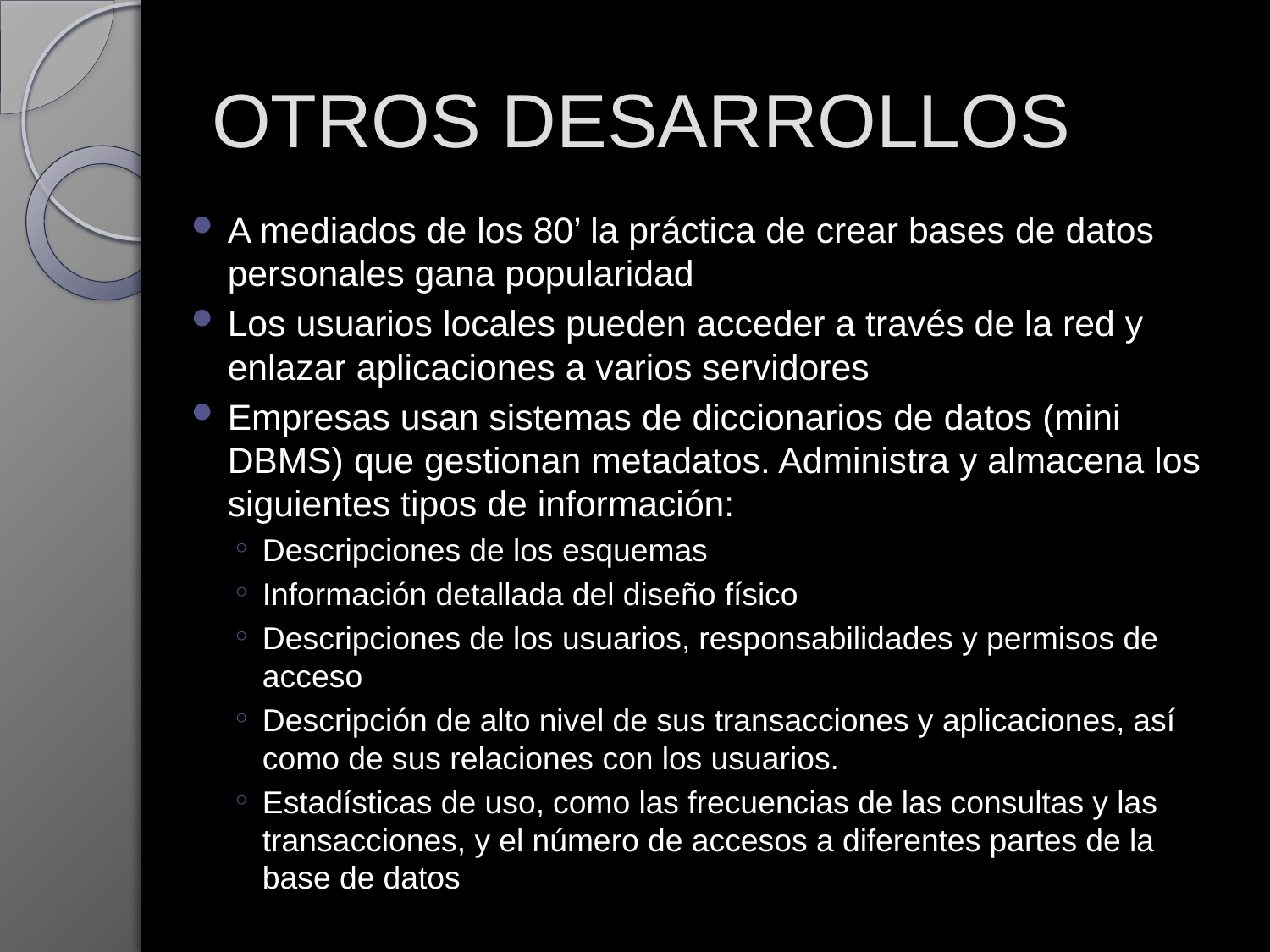

# OTROS DESARROLLOS
A mediados de los 80’ la práctica de crear bases de datos personales gana popularidad
Los usuarios locales pueden acceder a través de la red y enlazar aplicaciones a varios servidores
Empresas usan sistemas de diccionarios de datos (mini DBMS) que gestionan metadatos. Administra y almacena los siguientes tipos de información:
Descripciones de los esquemas
Información detallada del diseño físico
Descripciones de los usuarios, responsabilidades y permisos de acceso
Descripción de alto nivel de sus transacciones y aplicaciones, así como de sus relaciones con los usuarios.
Estadísticas de uso, como las frecuencias de las consultas y las transacciones, y el número de accesos a diferentes partes de la base de datos